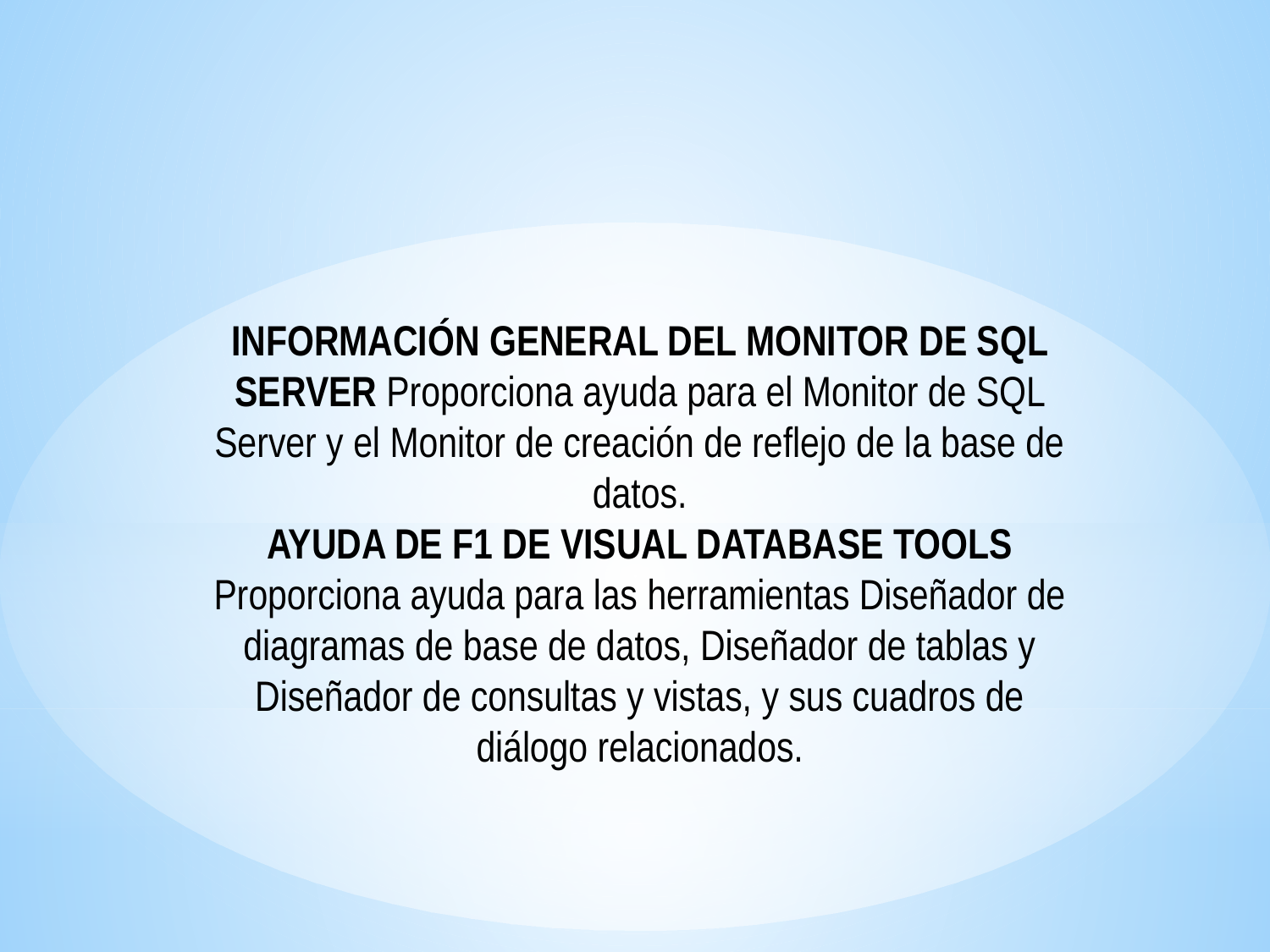

INFORMACIÓN GENERAL DEL MONITOR DE SQL SERVER Proporciona ayuda para el Monitor de SQL Server y el Monitor de creación de reflejo de la base de datos.
AYUDA DE F1 DE VISUAL DATABASE TOOLS Proporciona ayuda para las herramientas Diseñador de diagramas de base de datos, Diseñador de tablas y Diseñador de consultas y vistas, y sus cuadros de diálogo relacionados.